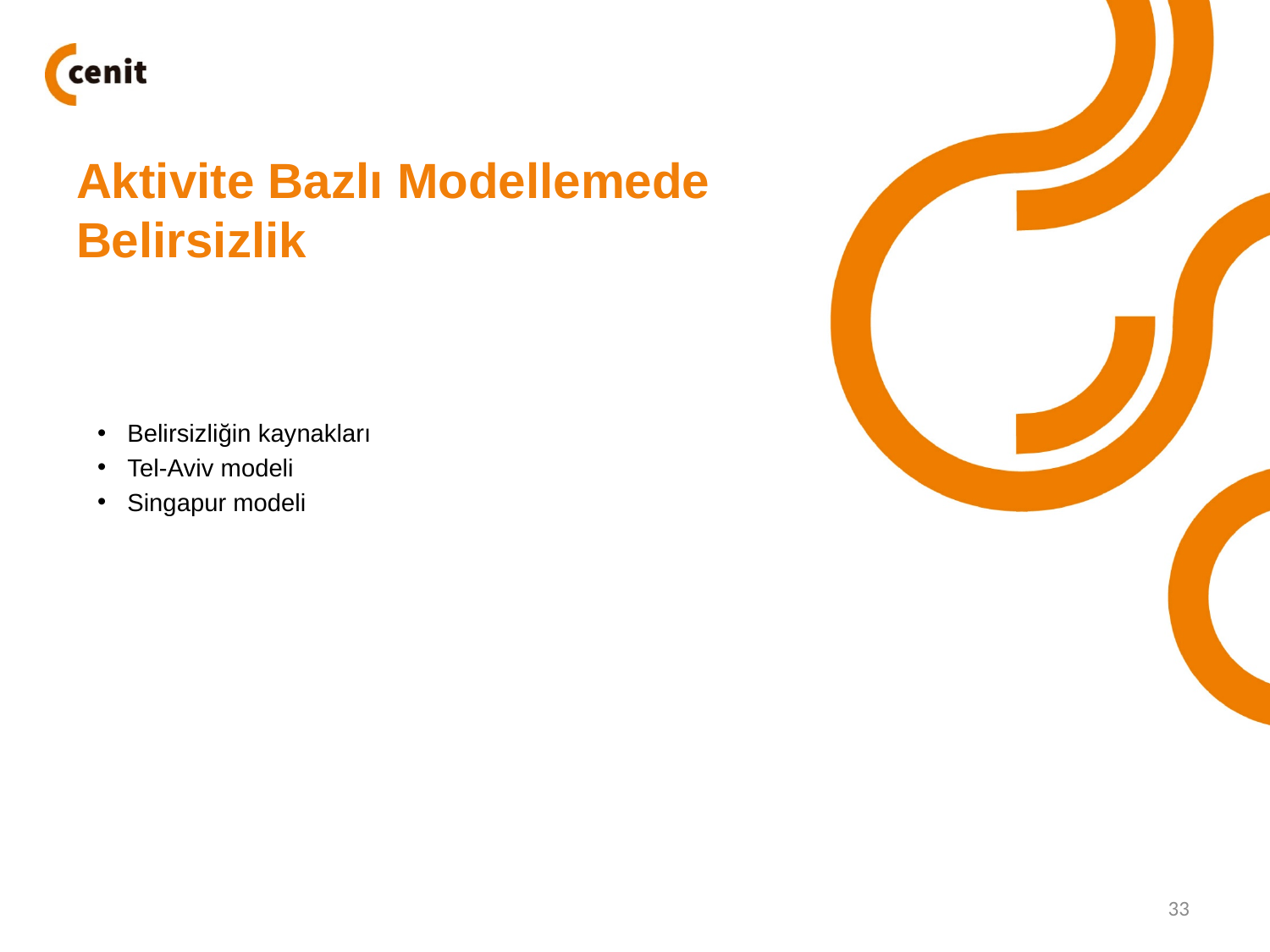

# Aktivite Bazlı Modellemede Belirsizlik
Belirsizliğin kaynakları
Tel-Aviv modeli
Singapur modeli
33